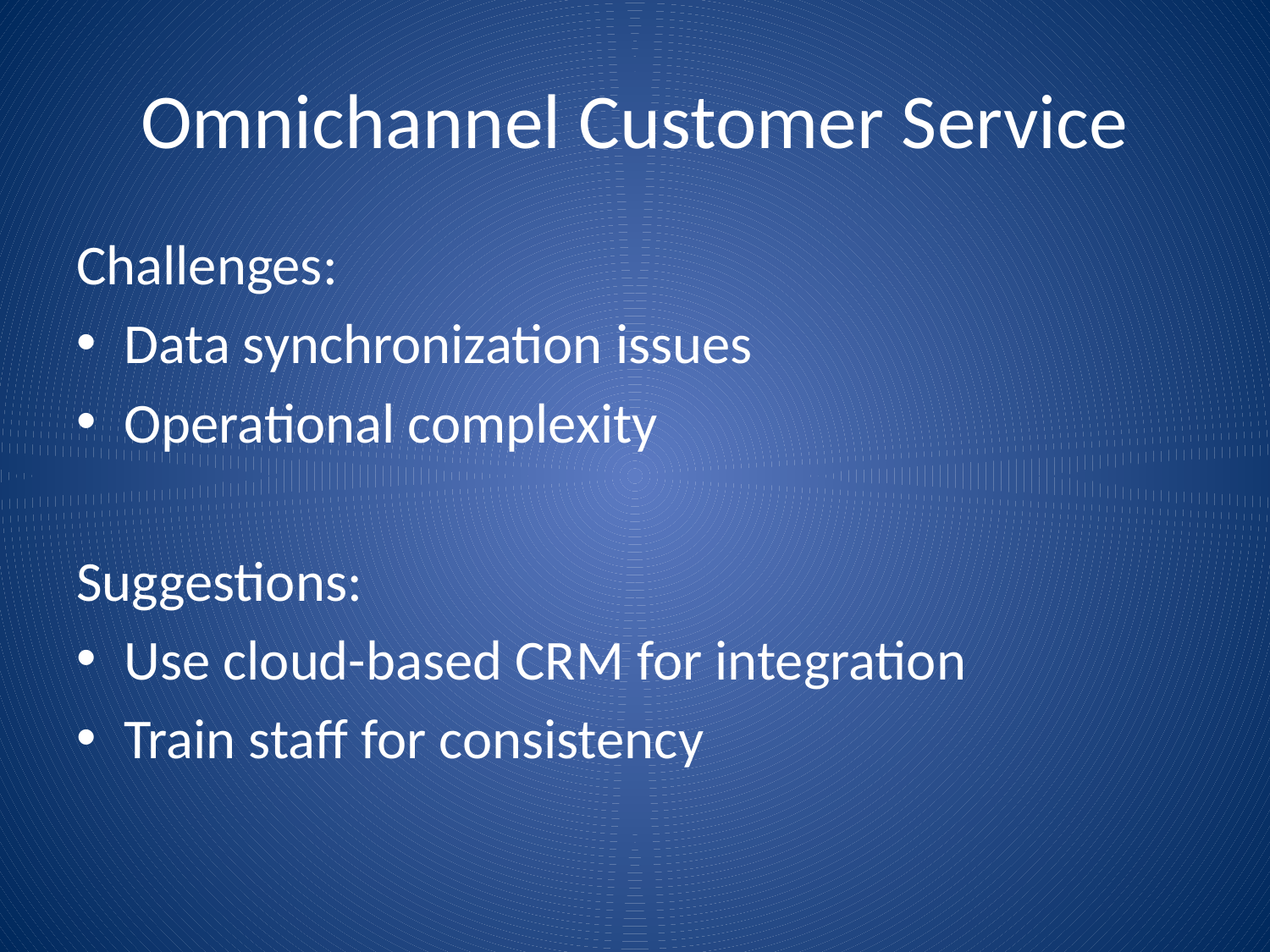

# Omnichannel Customer Service
Challenges:
Data synchronization issues
Operational complexity

Suggestions:
Use cloud-based CRM for integration
Train staff for consistency